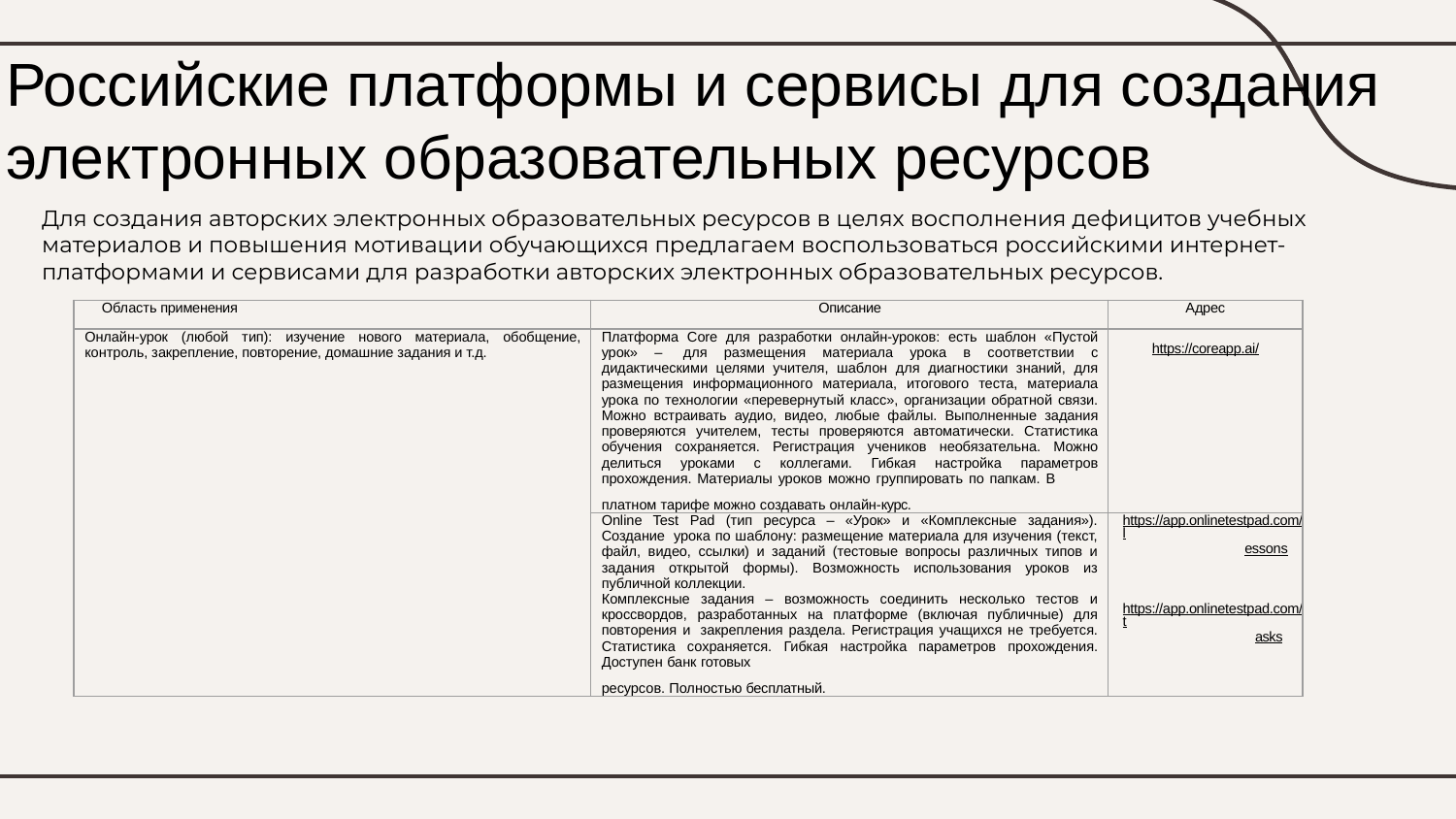

# Российские платформы и сервисы для создания электронных образовательных ресурсов
Для создания авторских электронных образовательных ресурсов в целях восполнения дефицитов учебных материалов и повышения мотивации обучающихся предлагаем воспользоваться российскими интернет-платформами и сервисами для разработки авторских электронных образовательных ресурсов.
| Область применения | Описание | Адрес |
| --- | --- | --- |
| Онлайн-урок (любой тип): изучение нового материала, обобщение, контроль, закрепление, повторение, домашние задания и т.д. | Платформа Core для разработки онлайн-уроков: есть шаблон «Пустой урок» – для размещения материала урока в соответствии с дидактическими целями учителя, шаблон для диагностики знаний, для размещения информационного материала, итогового теста, материала урока по технологии «перевернутый класс», организации обратной связи. Можно встраивать аудио, видео, любые файлы. Выполненные задания проверяются учителем, тесты проверяются автоматически. Статистика обучения сохраняется. Регистрация учеников необязательна. Можно делиться уроками с коллегами. Гибкая настройка параметров прохождения. Материалы уроков можно группировать по папкам. В платном тарифе можно создавать онлайн-курс. | https://coreapp.ai/ |
|  | Online Test Pad (тип ресурса – «Урок» и «Комплексные задания»). Создание урока по шаблону: размещение материала для изучения (текст, файл, видео, ссылки) и заданий (тестовые вопросы различных типов и задания открытой формы). Возможность использования уроков из публичной коллекции. Комплексные задания – возможность соединить несколько тестов и кроссвордов, разработанных на платформе (включая публичные) для повторения и закрепления раздела. Регистрация учащихся не требуется. Статистика сохраняется. Гибкая настройка параметров прохождения. Доступен банк готовых ресурсов. Полностью бесплатный. | https://app.onlinetestpad.com/l essons   https://app.onlinetestpad.com/t asks |